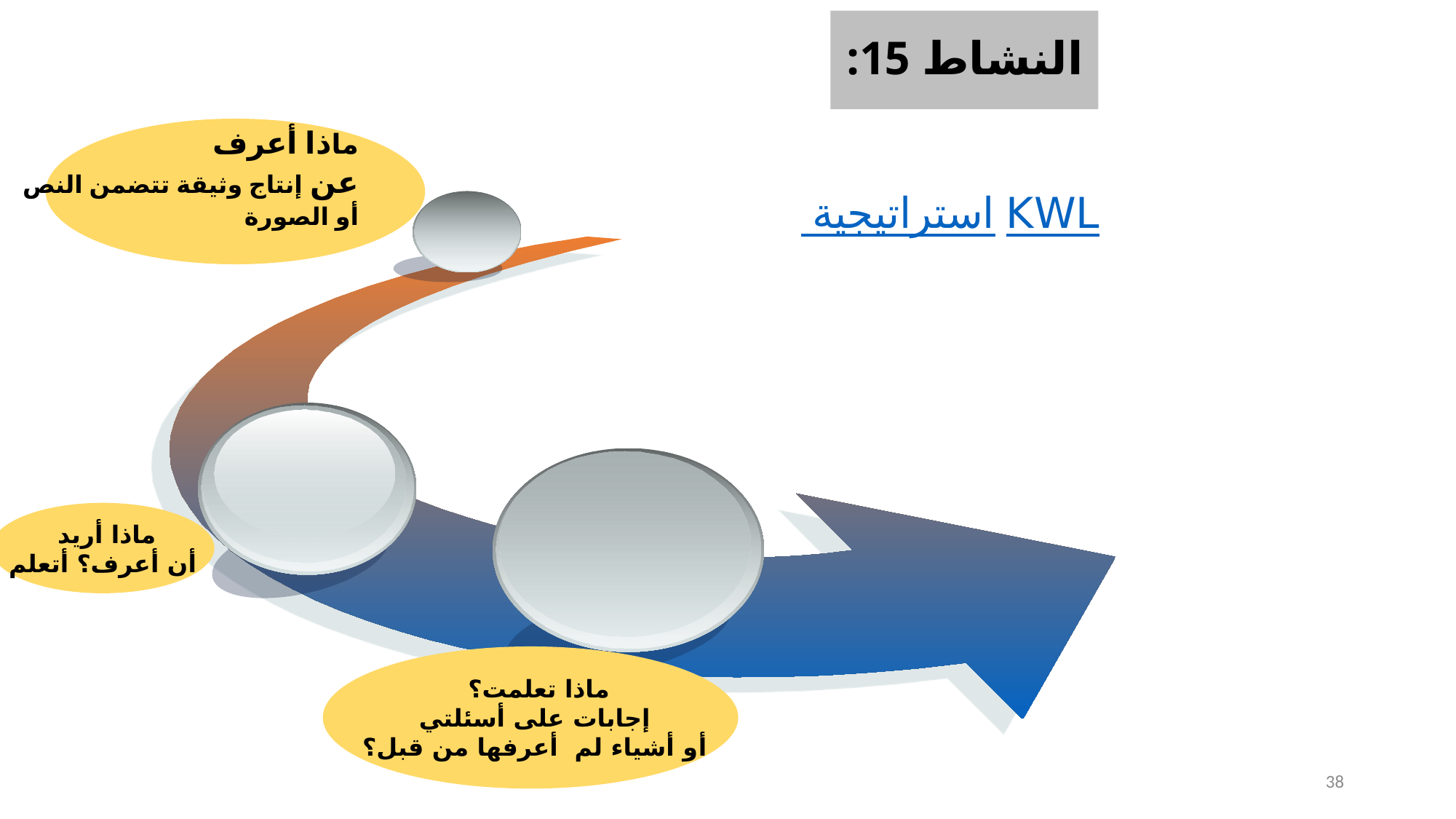

النشاط 15:
ماذا أعرف
عن إنتاج وثيقة تتضمن النص
أو الصورة

 استراتيجية KWL

ماذا أريد
أن أعرف؟ أتعلم

ماذا تعلمت؟
إجابات على أسئلتي
أو أشياء لم  أعرفها من قبل؟
38